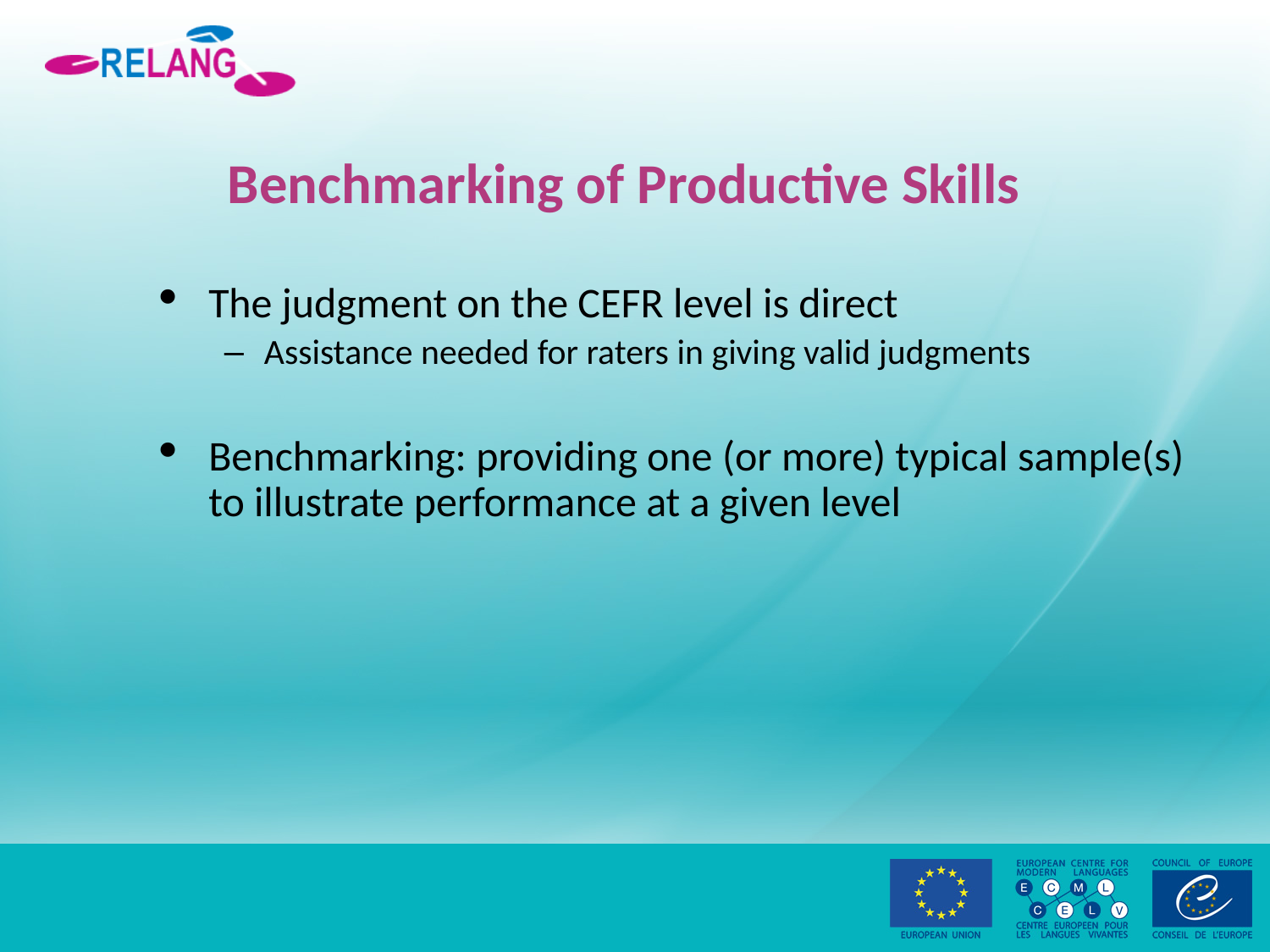

# Benchmarking of Productive Skills
The judgment on the CEFR level is direct
Assistance needed for raters in giving valid judgments

Benchmarking: providing one (or more) typical sample(s) to illustrate performance at a given level